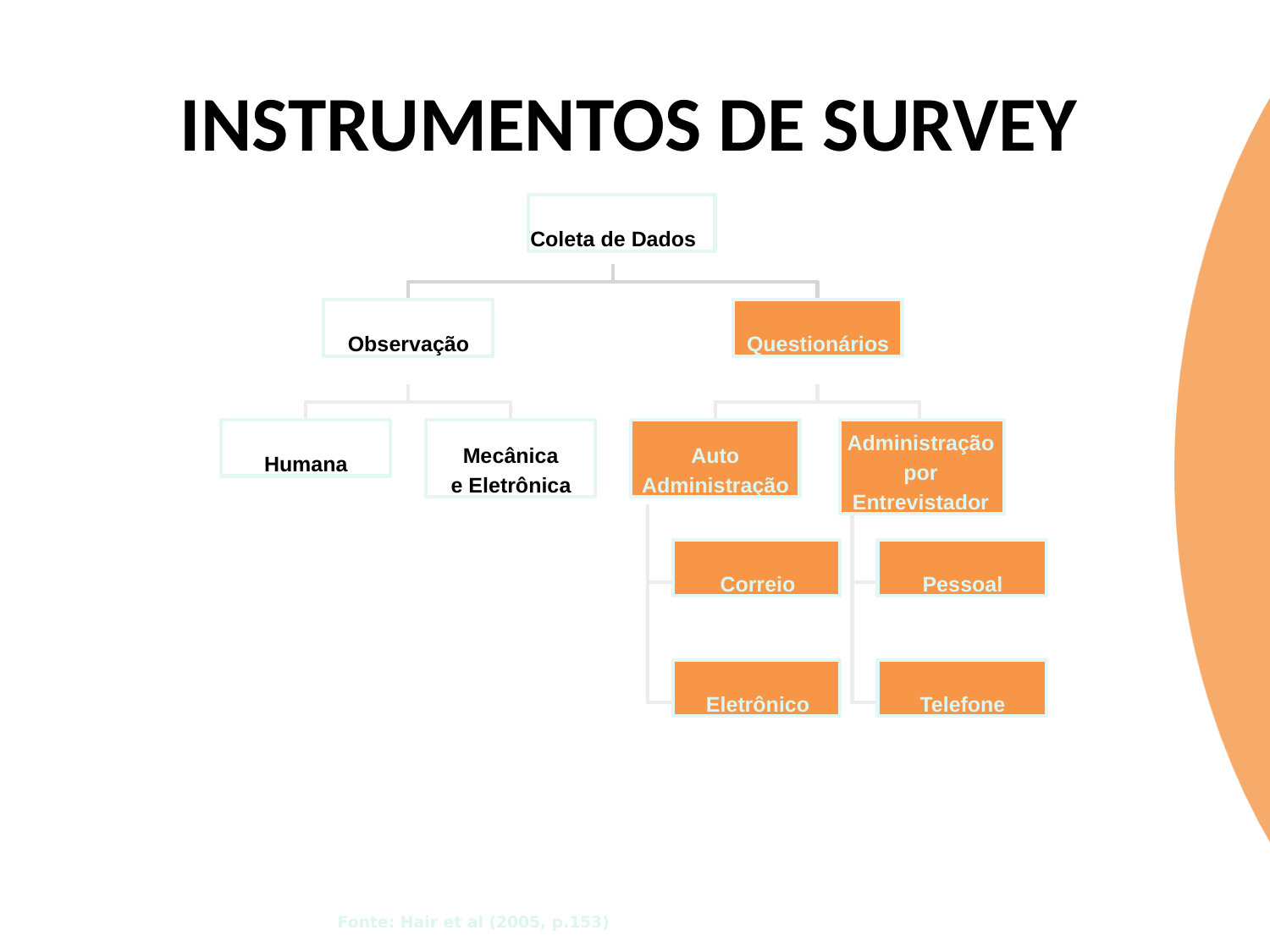

# INSTRUMENTOS DE SURVEY

Coleta de Dados

Observação

Questionários

Humana
Mecânica  e Eletrônica
Auto  Administração
Administração  por  Entrevistador

Correio

Pessoal

Eletrônico

Telefone
Fonte: Hair et al (2005, p.153)